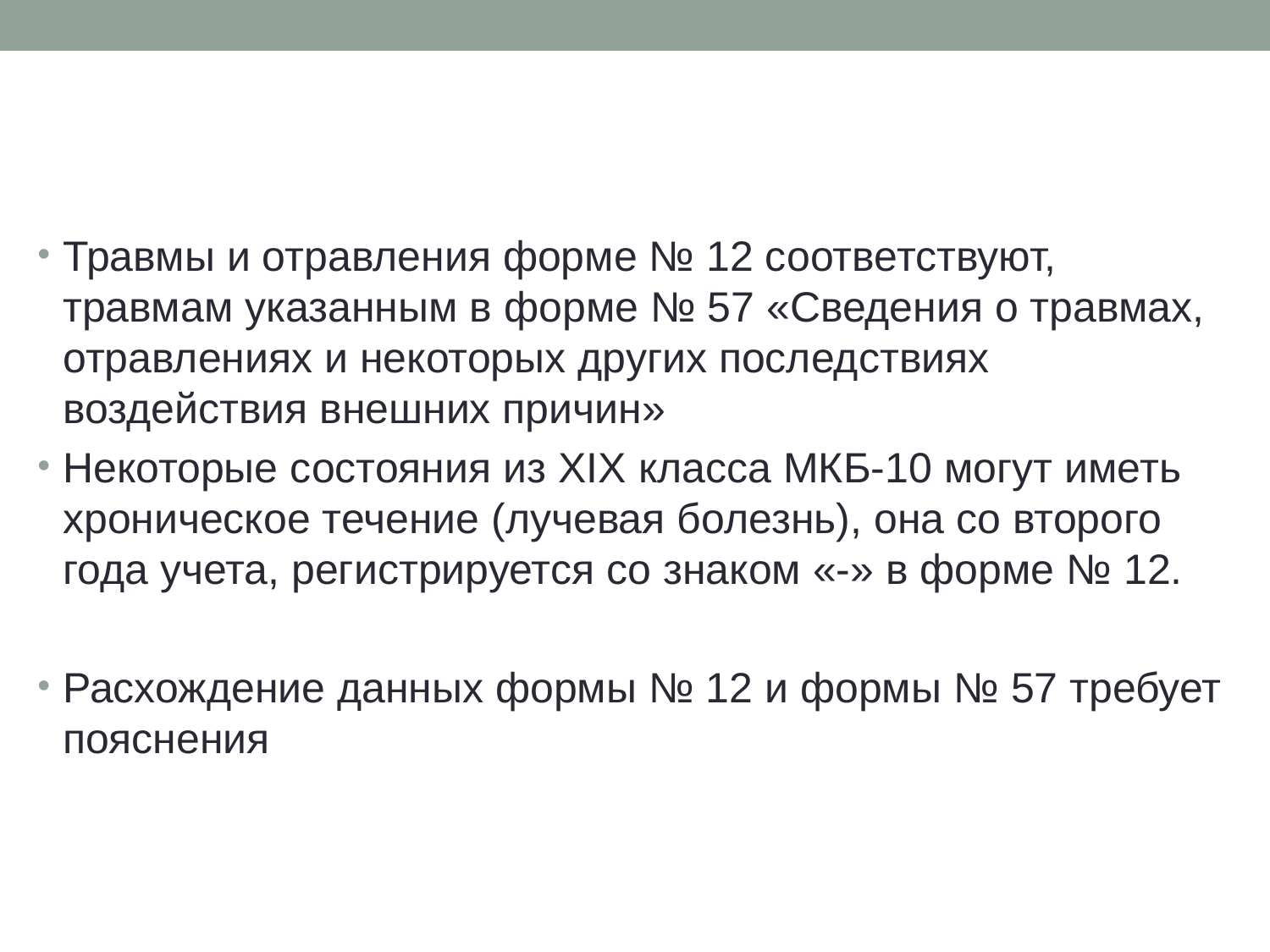

#
Травмы и отравления форме № 12 соответствуют, травмам указанным в форме № 57 «Сведения о травмах, отравлениях и некоторых других последствиях воздействия внешних причин»
Некоторые состояния из XIX класса МКБ-10 могут иметь хроническое течение (лучевая болезнь), она со второго года учета, регистрируется со знаком «-» в форме № 12.

Расхождение данных формы № 12 и формы № 57 требует пояснения